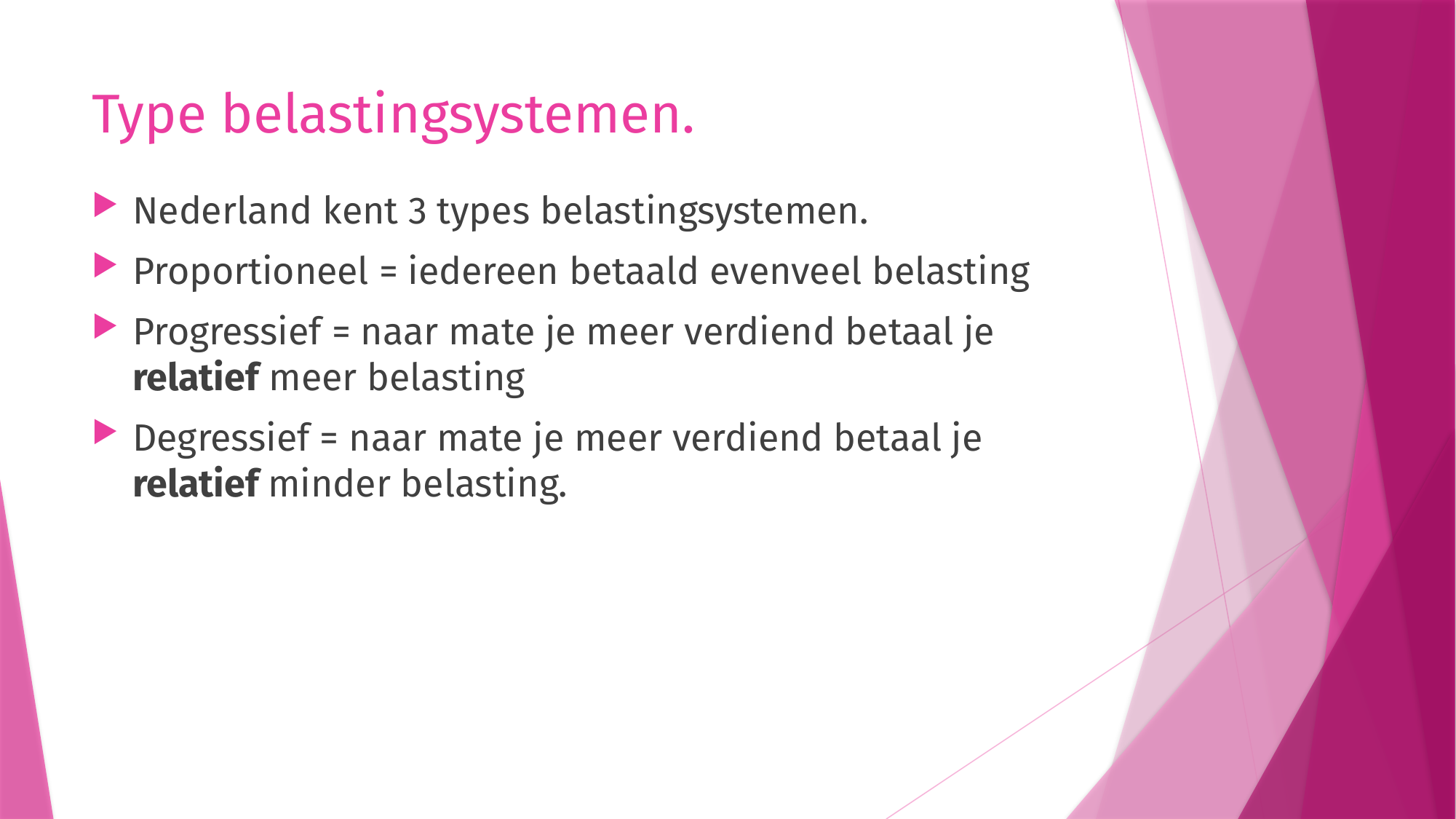

# Type belastingsystemen.
Nederland kent 3 types belastingsystemen.
Proportioneel = iedereen betaald evenveel belasting
Progressief = naar mate je meer verdiend betaal je relatief meer belasting
Degressief = naar mate je meer verdiend betaal je relatief minder belasting.